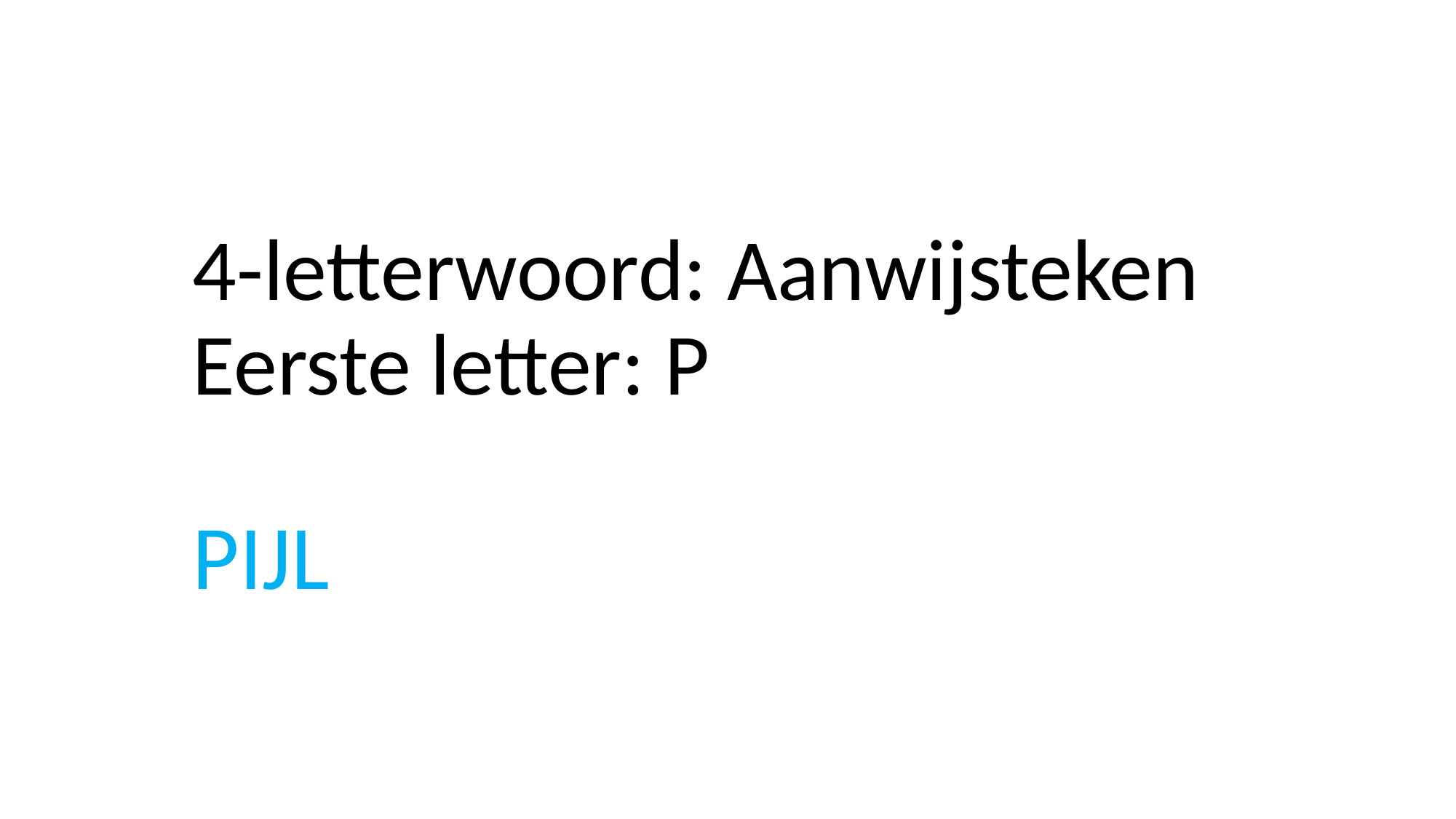

# 4-letterwoord: Aanwijsteken Eerste letter: P
PIJL